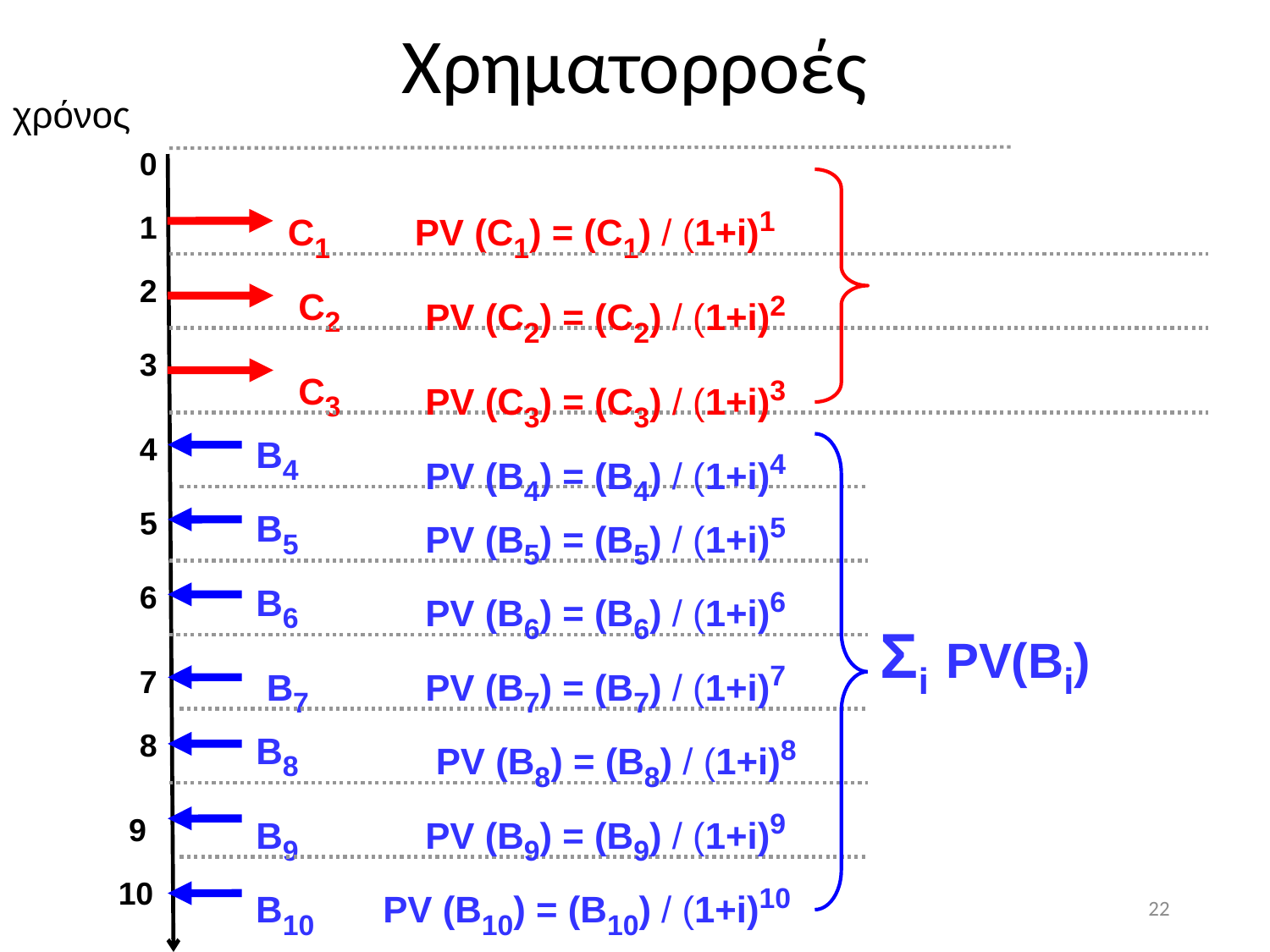

# Χρηματορροές
χρόνος
0

C1
PV (C1) = (C1) / (1+i)1
1

2
C2
PV (C2) = (C2) / (1+i)2

3
C3
PV (C3) = (C3) / (1+i)3

B4
4
PV (B4) = (B4) / (1+i)4

Σi PV(Bi)

B5
5
PV (B5) = (B5) / (1+i)5

B6
6
PV (B6) = (B6) / (1+i)6

B7
PV (B7) = (B7) / (1+i)7
7

B8
8
PV (B8) = (B8) / (1+i)8

B9
PV (B9) = (B9) / (1+i)9
9

10
B10
PV (B10) = (B10) / (1+i)10
22